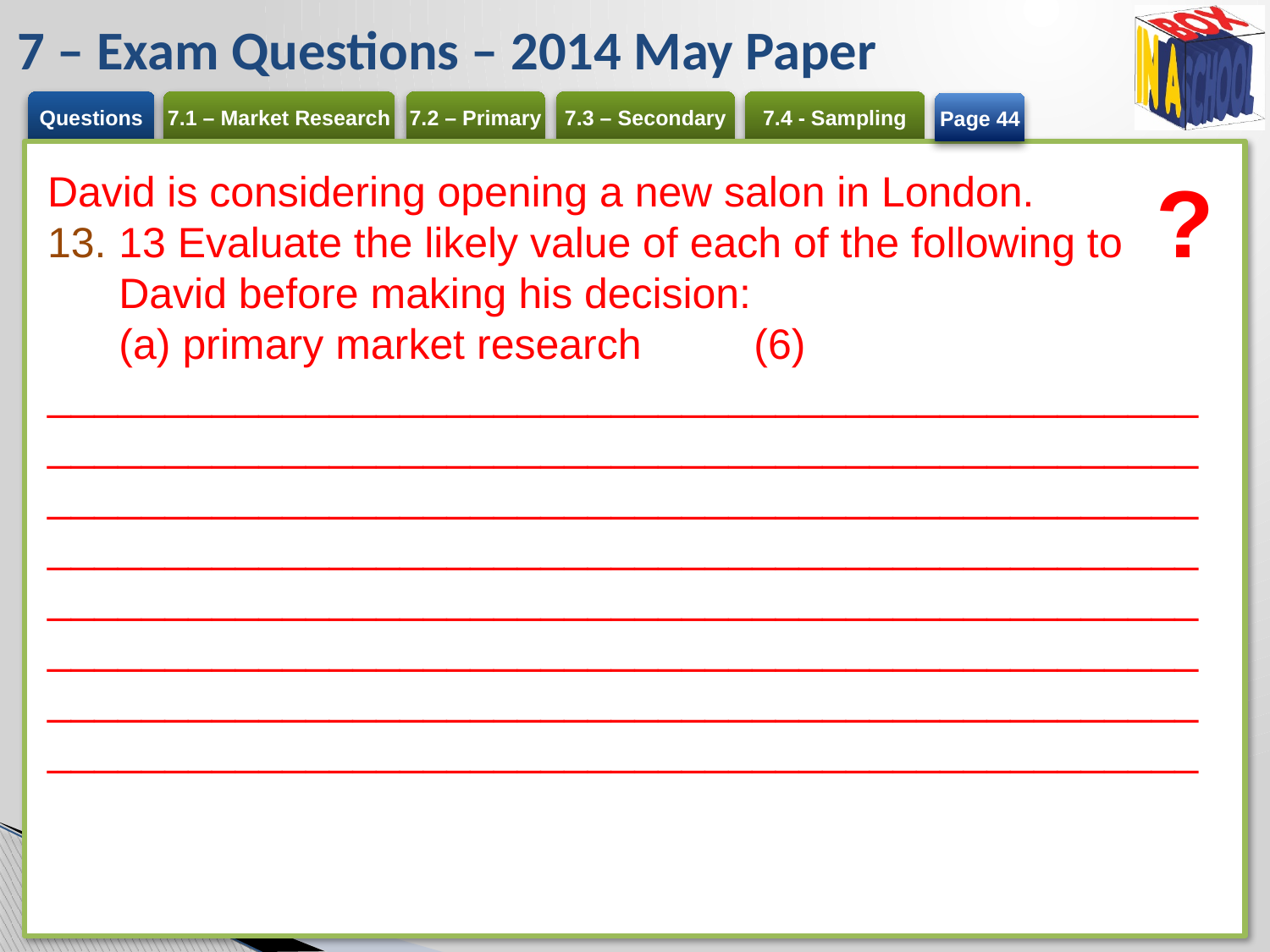

# 7 – Exam Questions – 2014 May Paper
Page 44
?
David is considering opening a new salon in London.
13 Evaluate the likely value of each of the following to David before making his decision:
(a) primary market research	(6)
______________________________________________________________________________________________________________________________________________________________________________________________________________________________________________________________________________________________________
__________________________________________________________________________________________________